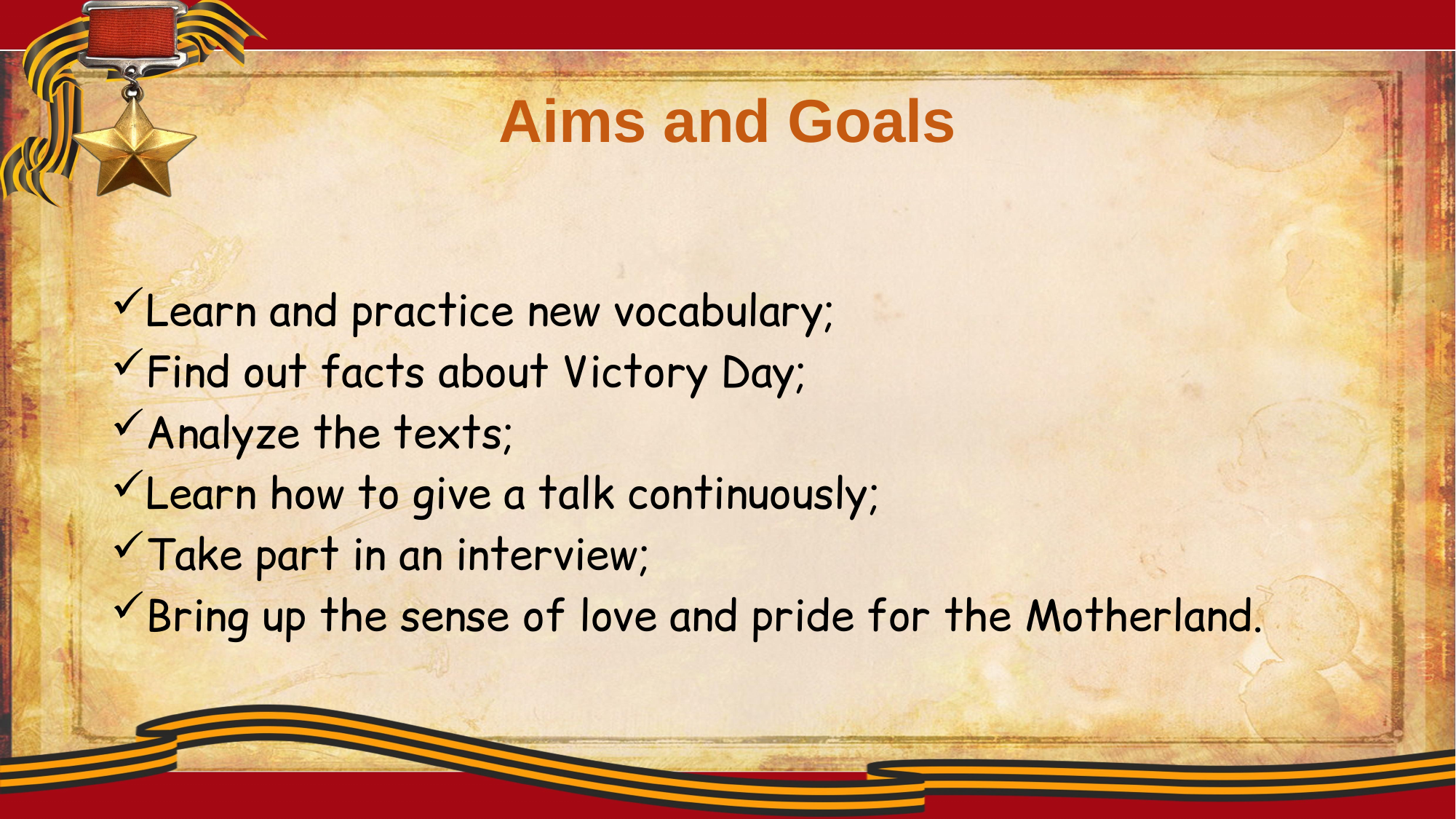

# Aims and Goals

Learn and practice new vocabulary;
Find out facts about Victory Day;
Analyze the texts;
Learn how to give a talk continuously;
Take part in an interview;
Bring up the sense of love and pride for the Motherland.